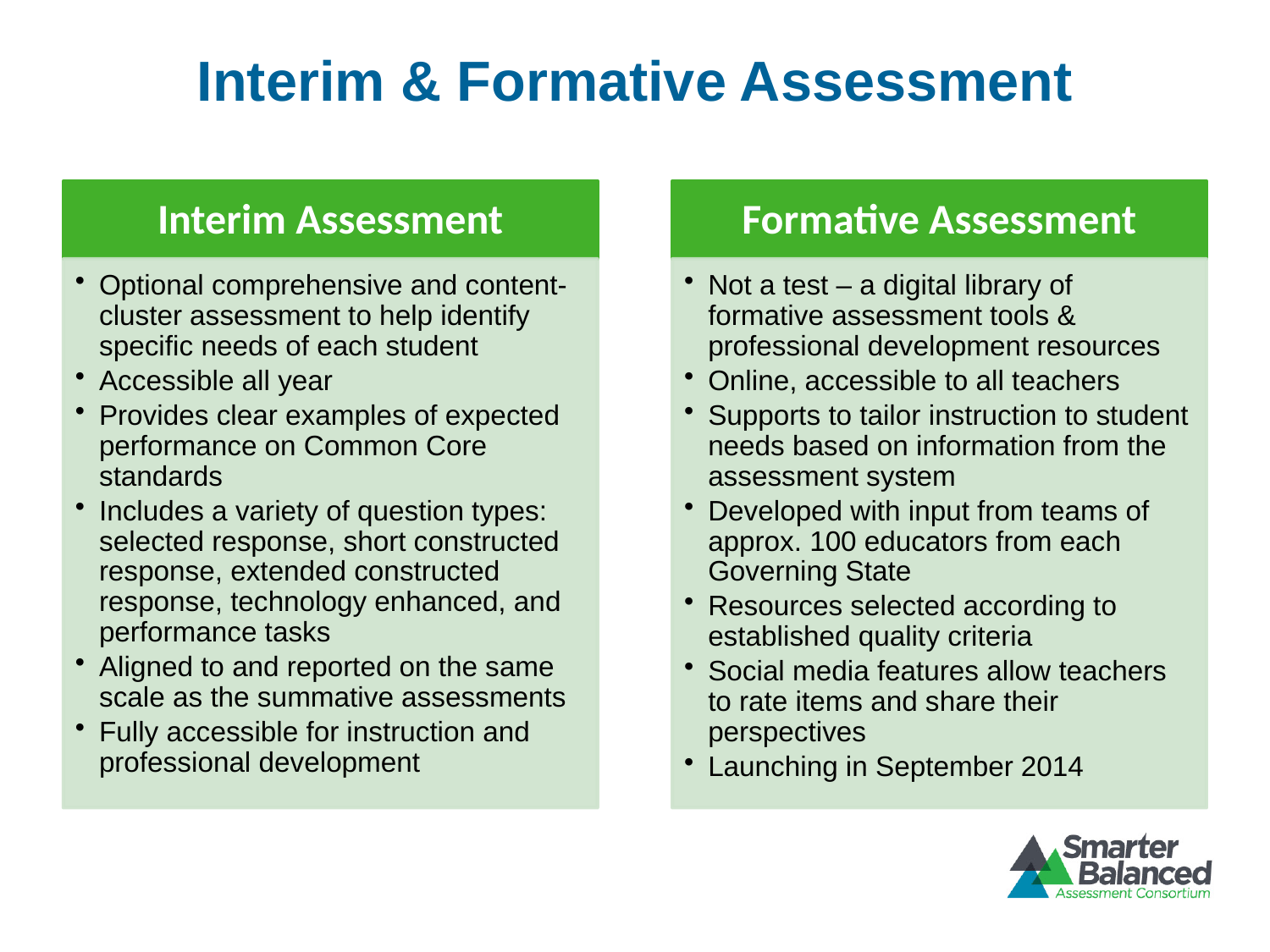

# Interim & Formative Assessment
Interim Assessment
Optional comprehensive and content-cluster assessment to help identify specific needs of each student
Accessible all year
Provides clear examples of expected performance on Common Core standards
Includes a variety of question types: selected response, short constructed response, extended constructed response, technology enhanced, and performance tasks
Aligned to and reported on the same scale as the summative assessments
Fully accessible for instruction and professional development
Formative Assessment
Not a test – a digital library of formative assessment tools & professional development resources
Online, accessible to all teachers
Supports to tailor instruction to student needs based on information from the assessment system
Developed with input from teams of approx. 100 educators from each Governing State
Resources selected according to established quality criteria
Social media features allow teachers to rate items and share their perspectives
Launching in September 2014